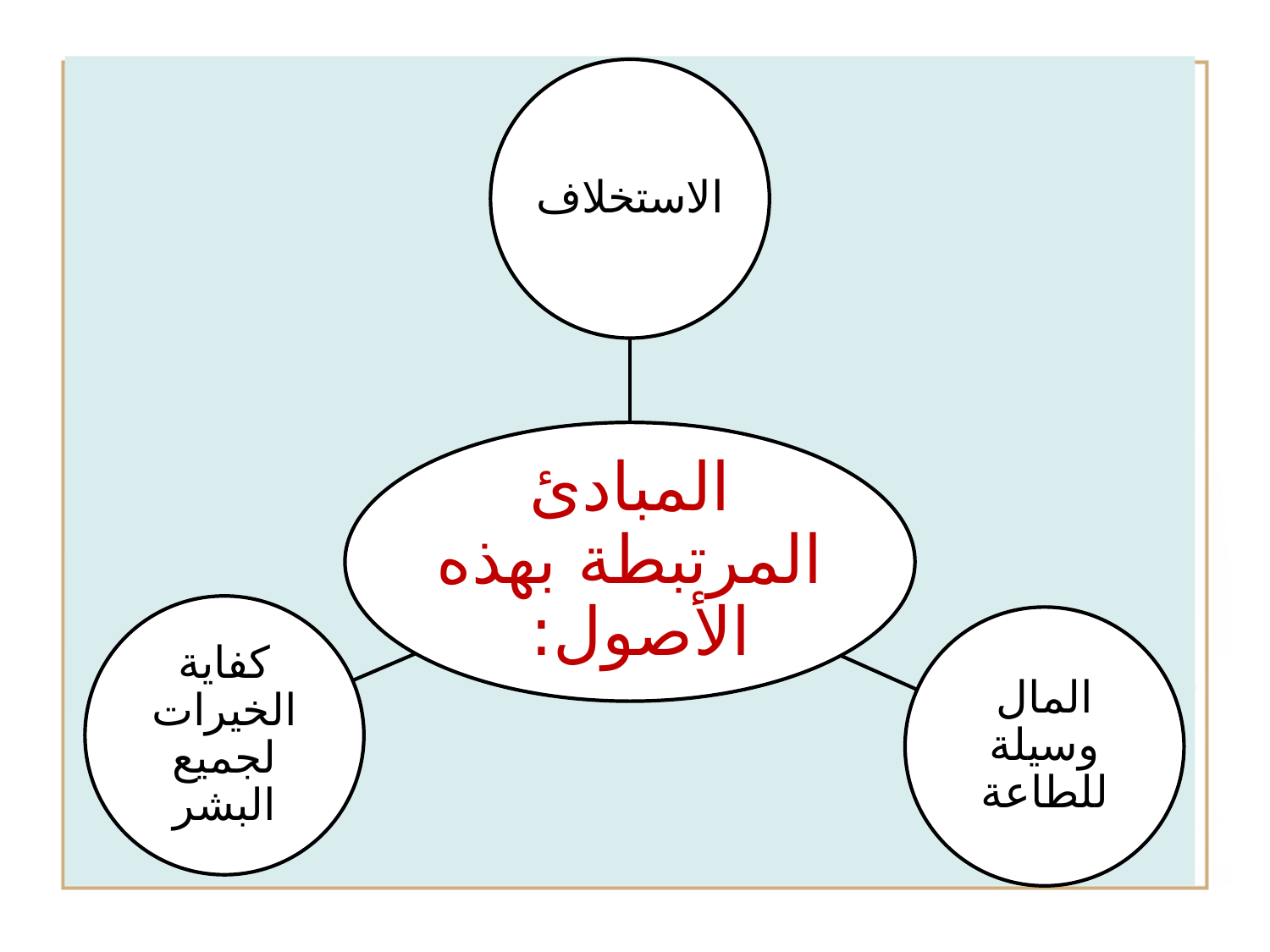

المبادئ المرتبطة بهذه الأصول:

الاستخلاف

المال وسيلة للطاعة

كفاية الخيرات لجميع البشر